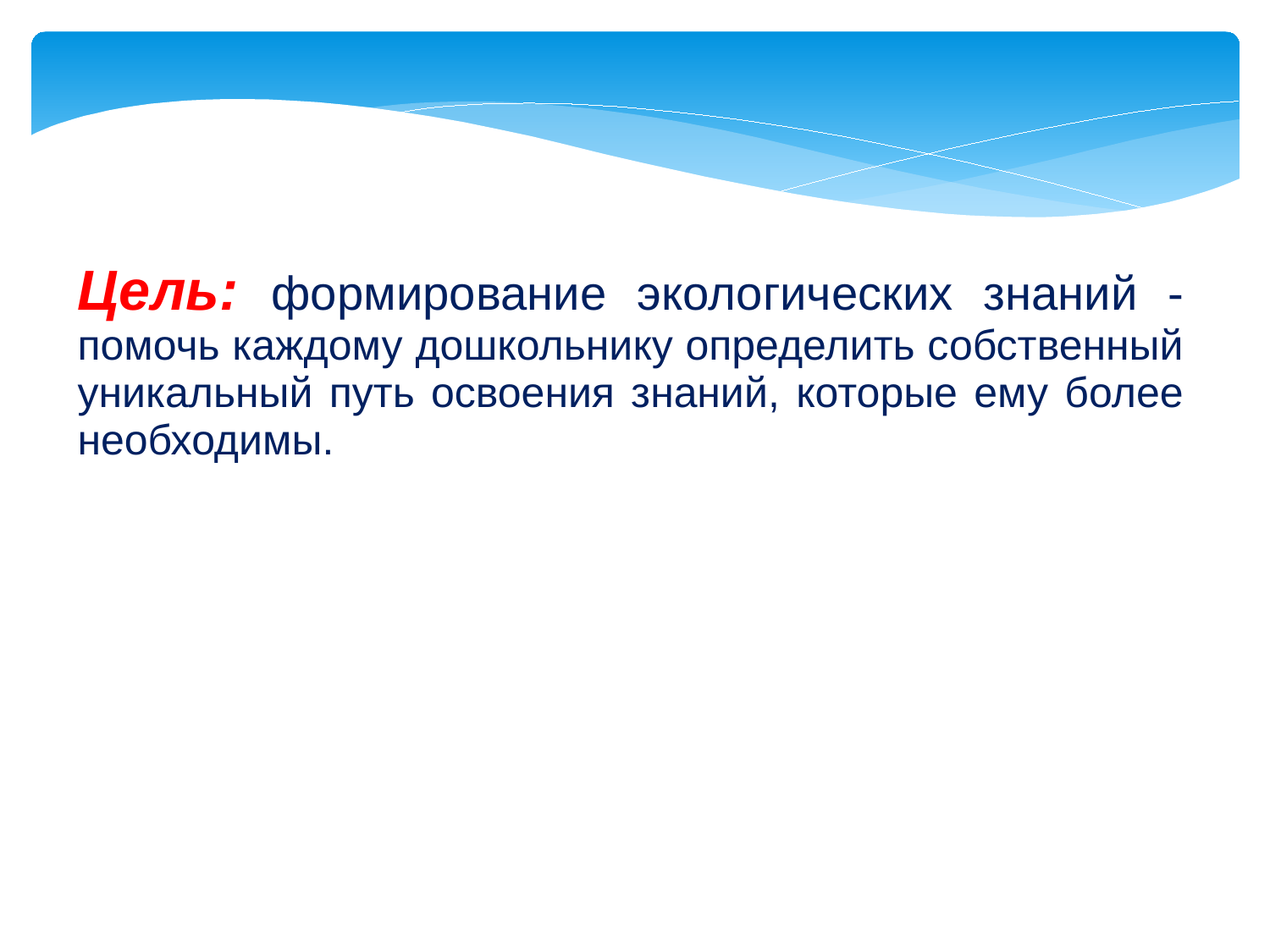

Цель: формирование экологических знаний - помочь каждому дошкольнику определить собственный уникальный путь освоения знаний, которые ему более необходимы.